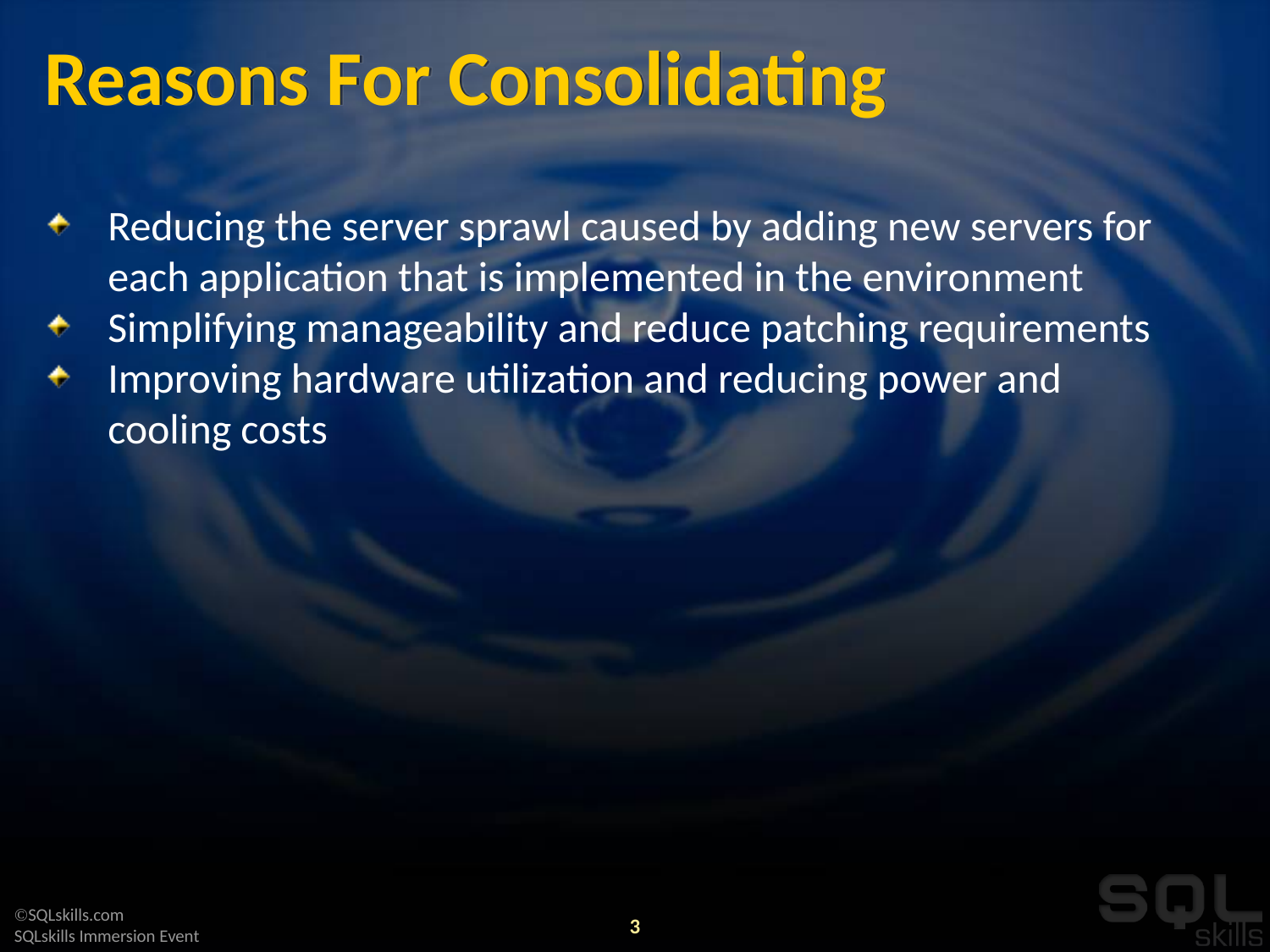

# Reasons For Consolidating
Reducing the server sprawl caused by adding new servers for each application that is implemented in the environment
Simplifying manageability and reduce patching requirements
Improving hardware utilization and reducing power and cooling costs
3